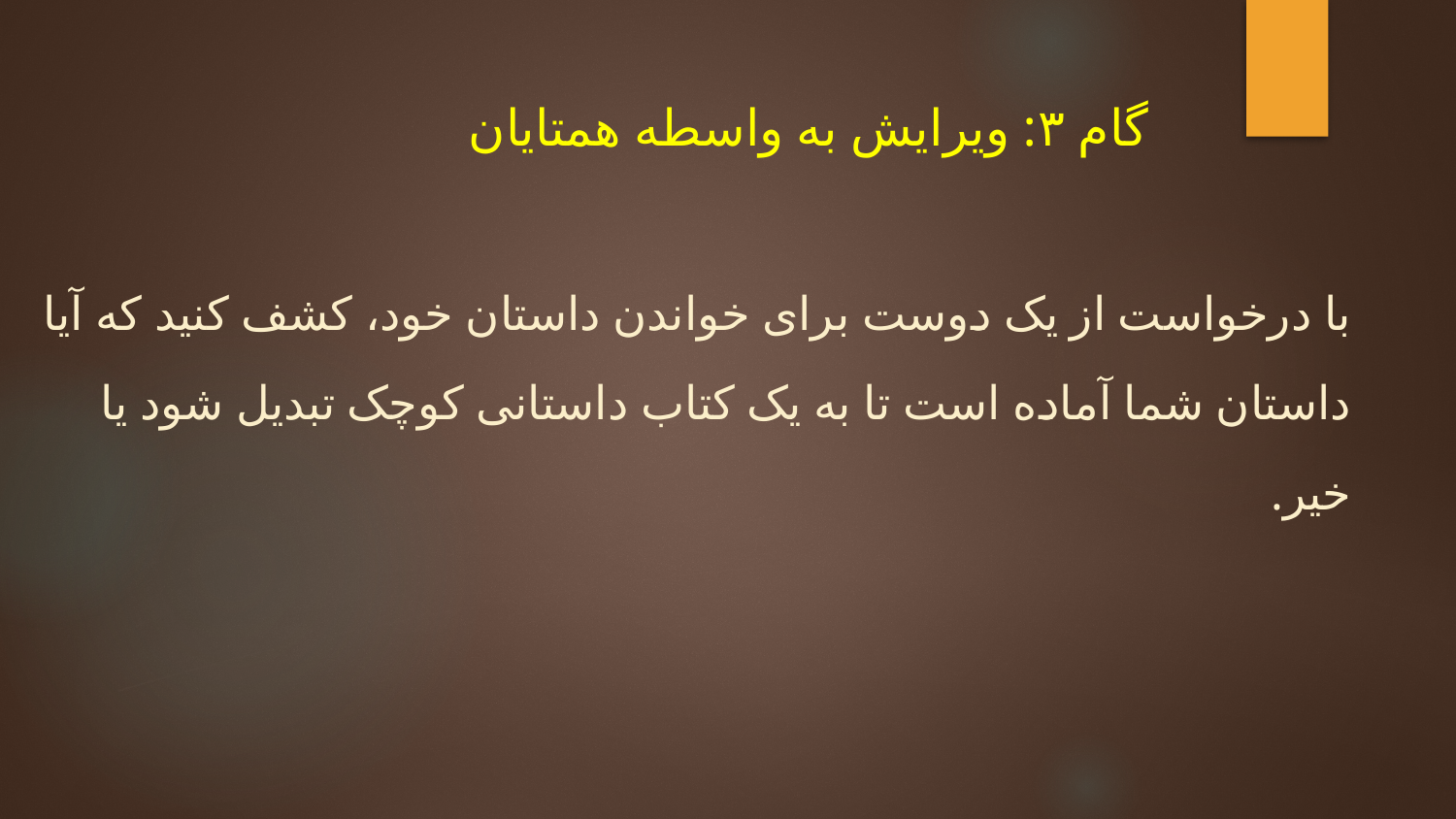

# گام ۳: ویرایش به واسطه همتایان

با درخواست از یک دوست برای خواندن داستان خود، کشف کنید که آیا داستان شما آماده است تا به یک کتاب داستانی کوچک تبدیل شود یا خیر.